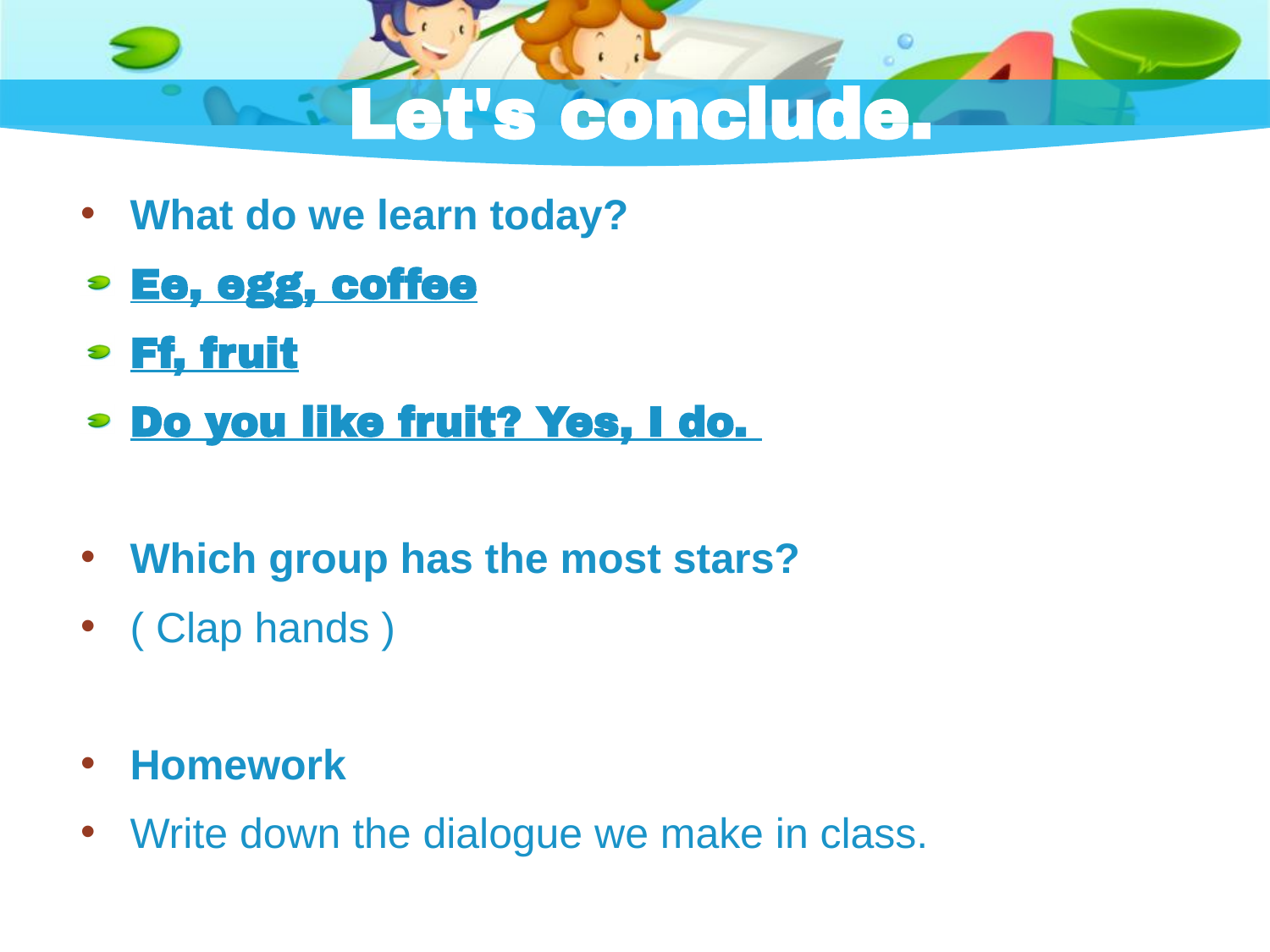

# Let's conclude.
What do we learn today?
Ee, egg, coffee
Ff, fruit
Do you like fruit? Yes, I do.

Which group has the most stars?
( Clap hands )

Homework
Write down the dialogue we make in class.